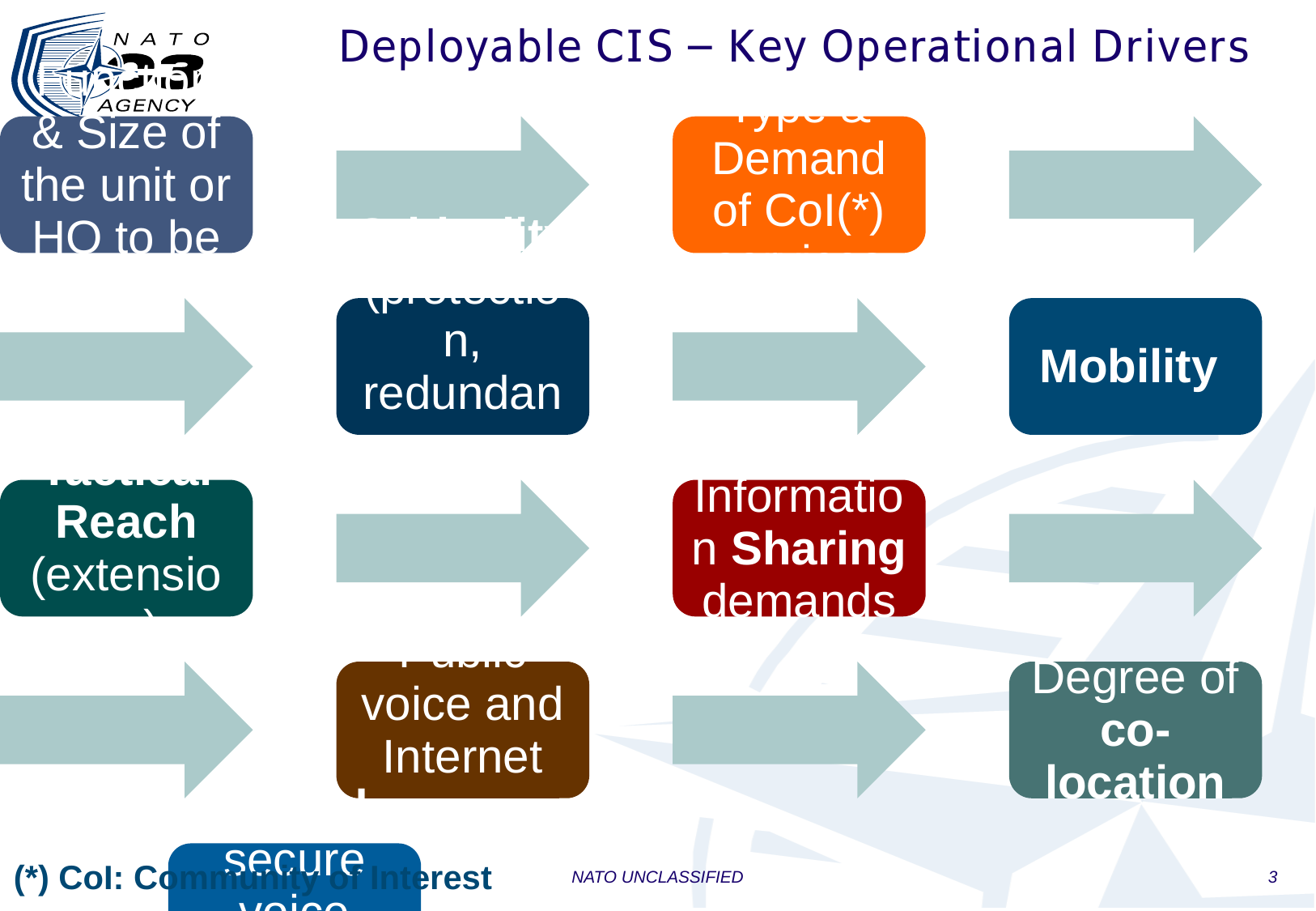

# Deployable CIS – Key Operational Drivers
Function & Size of the unit or HQ to be served
Type & Demand of CoI(*) services
Mobility
Criticality (protection, redundancy, diversity)
Tactical Reach (extensions)
Information Sharing demands
Degree of
co-location
NATO UNCLASSIFIED
3
(*) CoI: Community of Interest